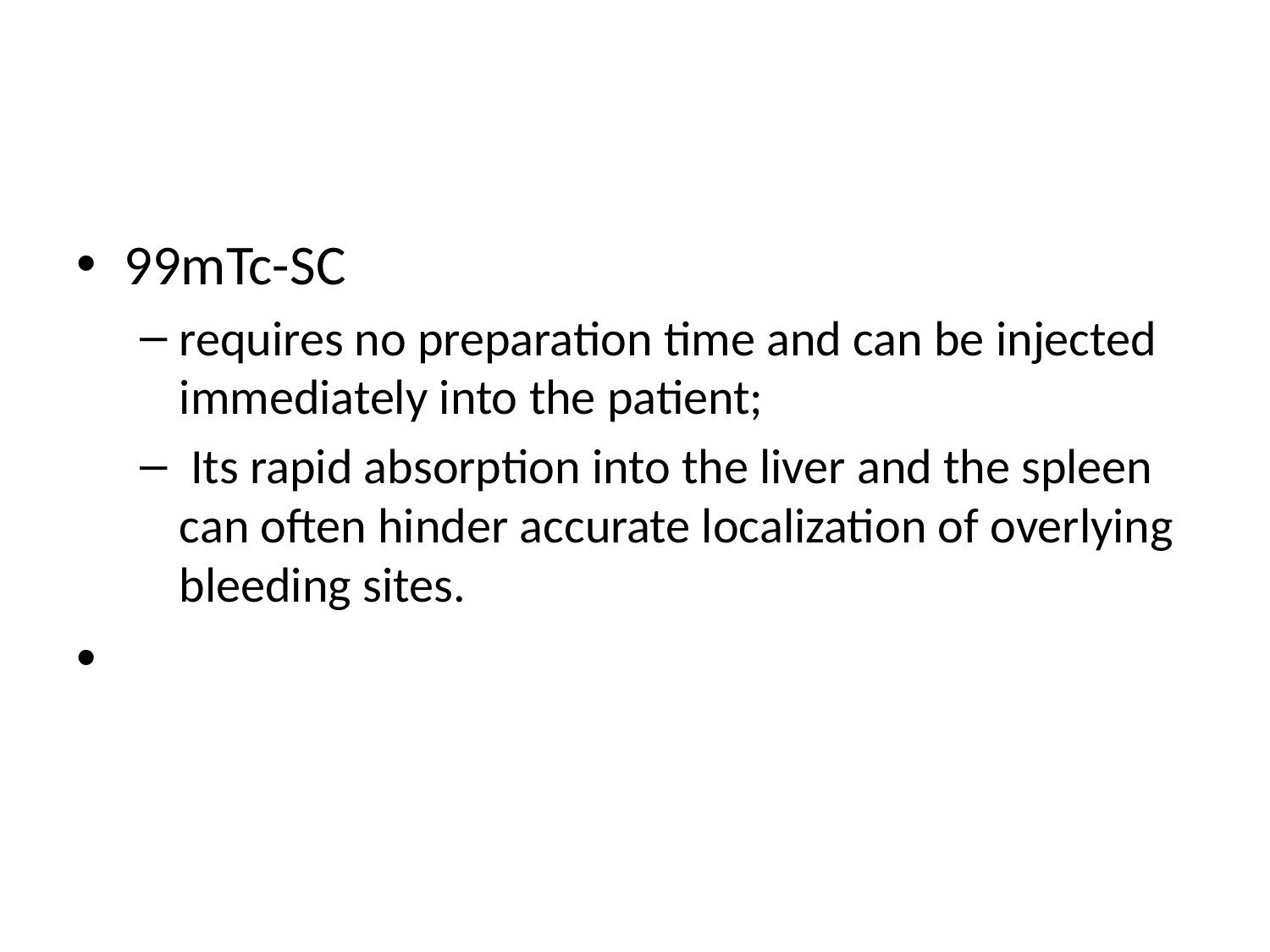

#
99mTc-SC
requires no preparation time and can be injected immediately into the patient;
 Its rapid absorption into the liver and the spleen can often hinder accurate localization of overlying bleeding sites.